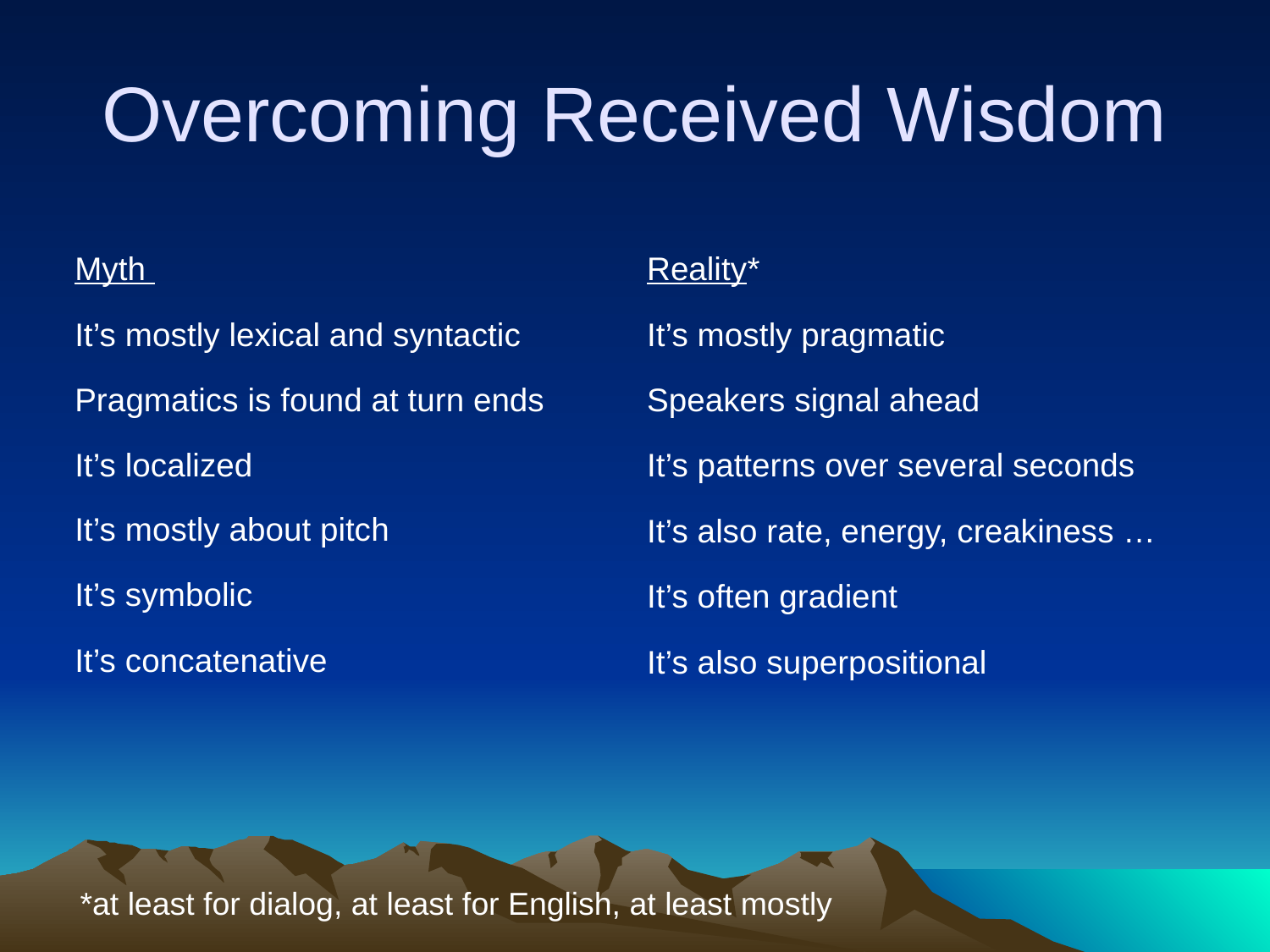

# Overcoming Received Wisdom
Myth
It’s mostly lexical and syntactic
Pragmatics is found at turn ends
It’s localized
It’s mostly about pitch
It’s symbolic
It’s concatenative

Reality*
It’s mostly pragmatic
Speakers signal ahead
It’s patterns over several seconds
It’s also rate, energy, creakiness …
It’s often gradient
It’s also superpositional

*at least for dialog, at least for English, at least mostly